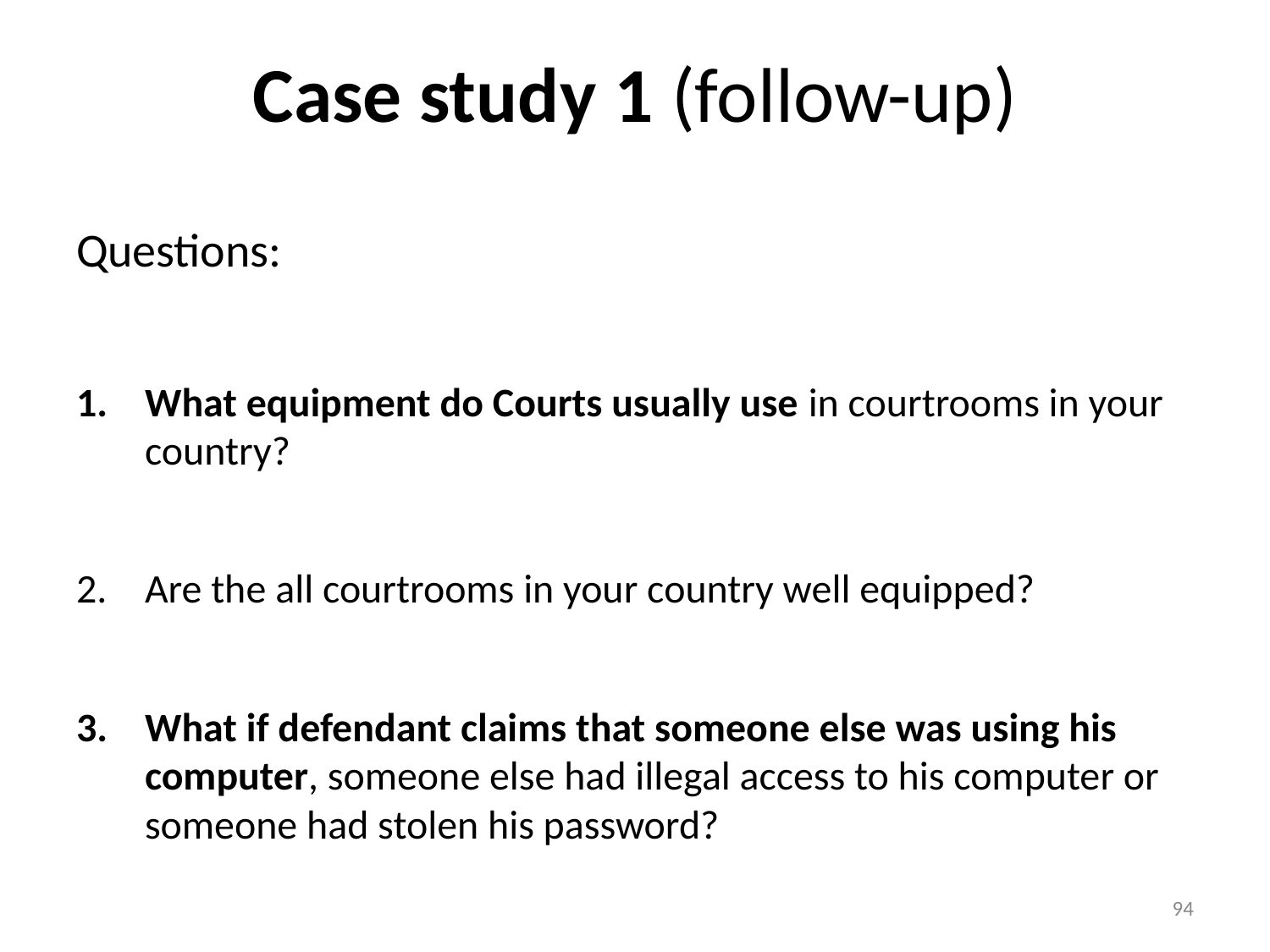

# Case study 1 (follow-up)
Questions:

What equipment do Courts usually use in courtrooms in your country?

Are the all courtrooms in your country well equipped?

What if defendant claims that someone else was using his computer, someone else had illegal access to his computer or someone had stolen his password?
94